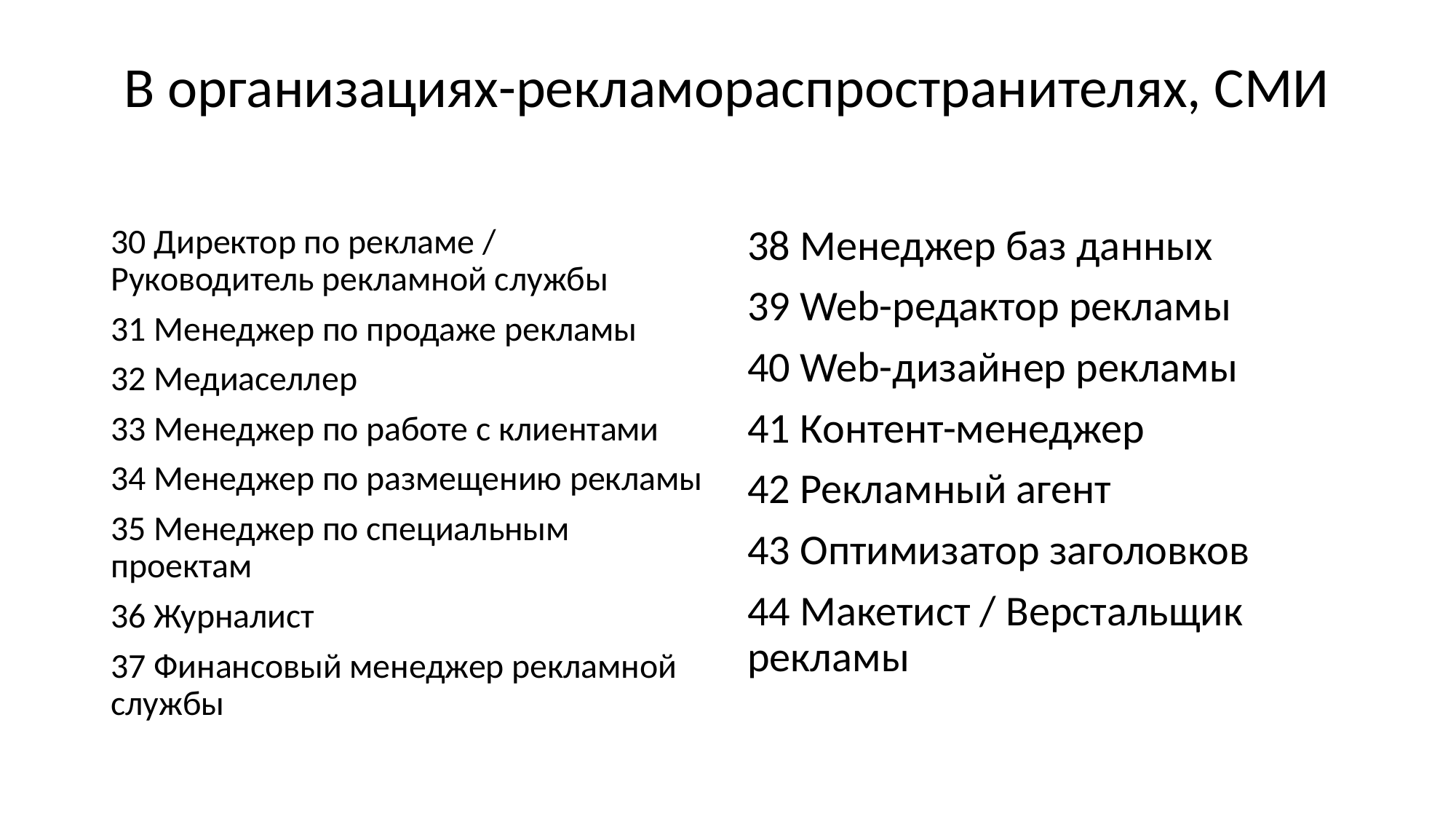

# В организациях-рекламораспространителях, СМИ
38 Менеджер баз данных
39 Web-редактор рекламы
40 Web-дизайнер рекламы
41 Контент-менеджер
42 Рекламный агент
43 Оптимизатор заголовков
44 Макетист / Верстальщик рекламы

30 Директор по рекламе / Руководитель рекламной службы
31 Менеджер по продаже рекламы
32 Медиаселлер
33 Менеджер по работе с клиентами
34 Менеджер по размещению рекламы
35 Менеджер по специальным проектам
36 Журналист
37 Финансовый менеджер рекламной службы